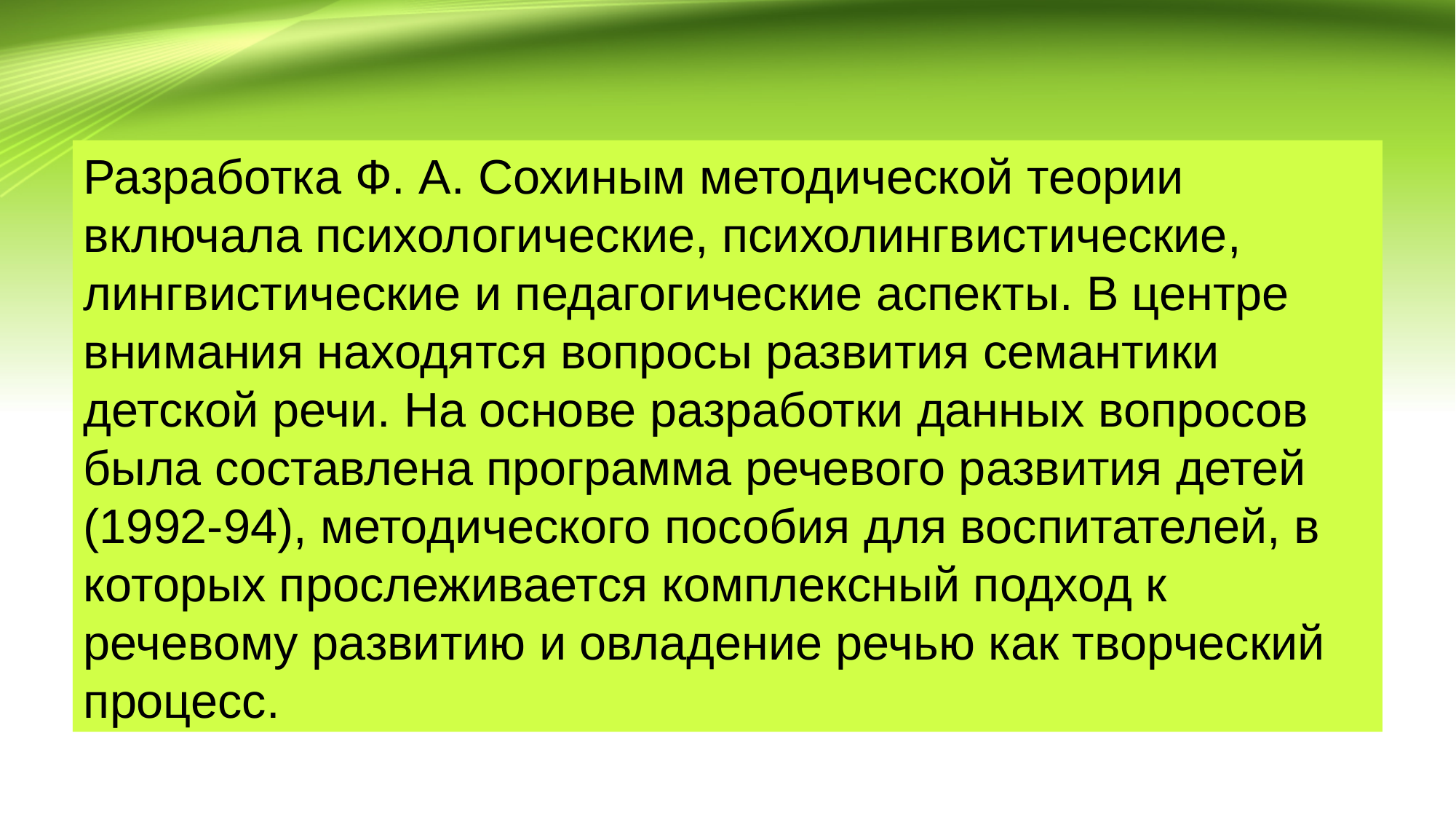

Разработка Ф. А. Сохиным методической теории включала психологические, психолингвистические, лингвистические и педагогические аспекты. В центре внимания находятся вопросы развития семантики детской речи. На основе разработки данных вопросов была составлена программа речевого развития детей (1992-94), методического пособия для воспитателей, в которых прослеживается комплексный подход к речевому развитию и овладение речью как творческий процесс.